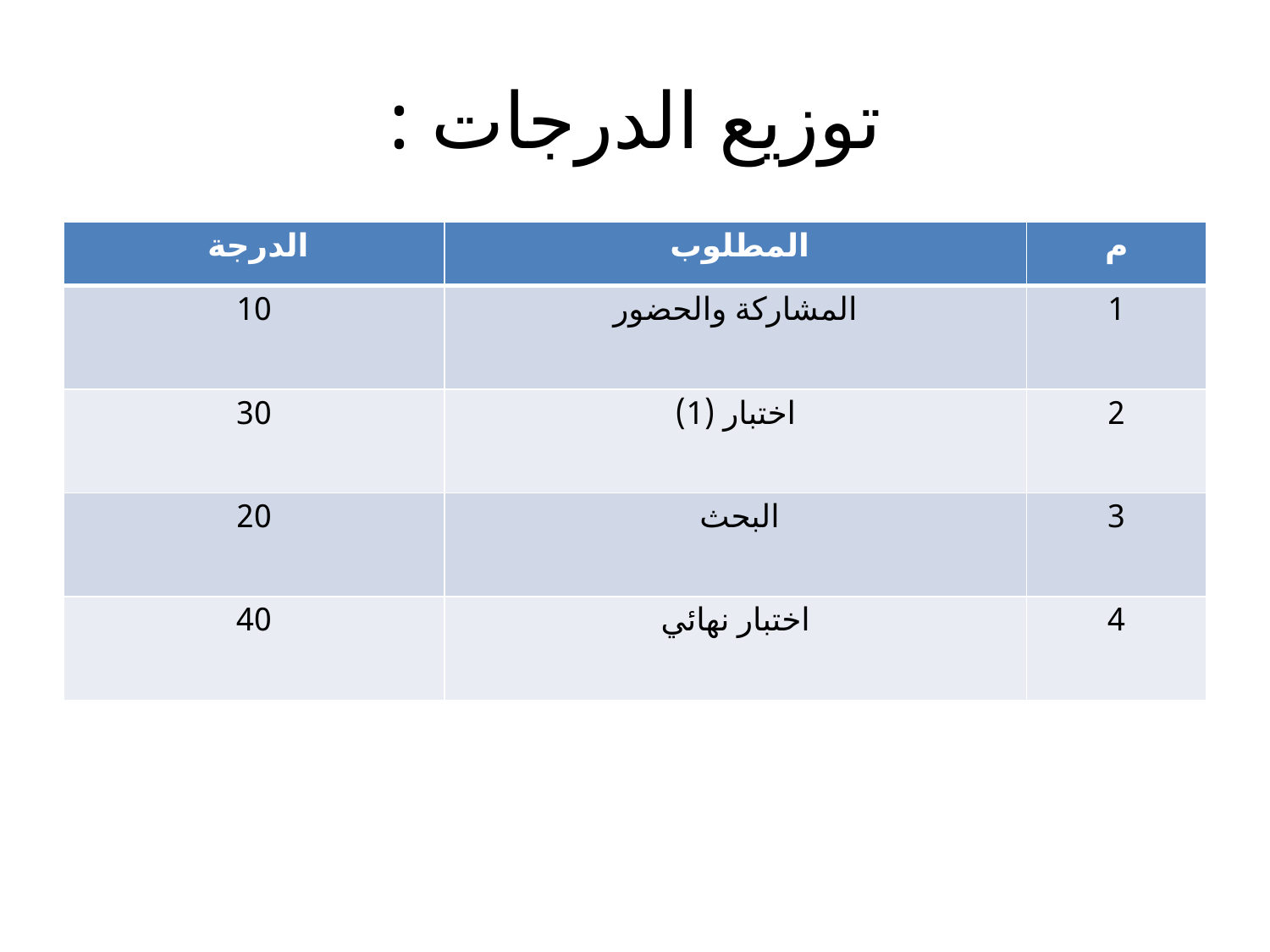

# توزيع الدرجات :
| الدرجة | المطلوب | م |
| --- | --- | --- |
| 10 | المشاركة والحضور | 1 |
| 30 | اختبار (1) | 2 |
| 20 | البحث | 3 |
| 40 | اختبار نهائي | 4 |